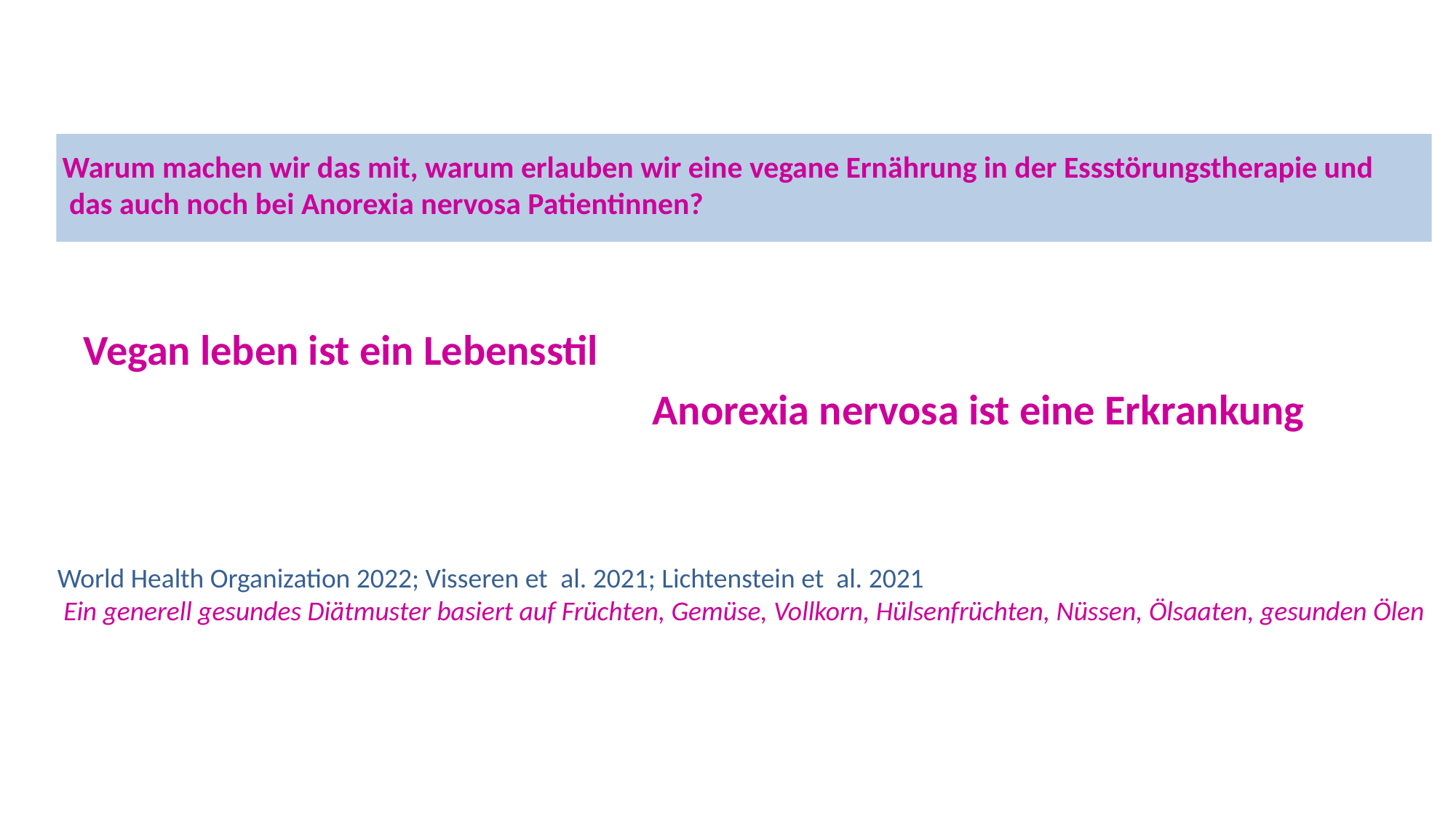

#
Warum machen wir das mit, warum erlauben wir eine vegane Ernährung in der Essstörungstherapie und
 das auch noch bei Anorexia nervosa Patientinnen?

Vegan leben ist ein Lebensstil
                                                           Anorexia nervosa ist eine Erkrankung

World Health Organization 2022; Visseren et  al. 2021; Lichtenstein et  al. 2021
 Ein generell gesundes Diätmuster basiert auf Früchten, Gemüse, Vollkorn, Hülsenfrüchten, Nüssen, Ölsaaten, gesunden Ölen